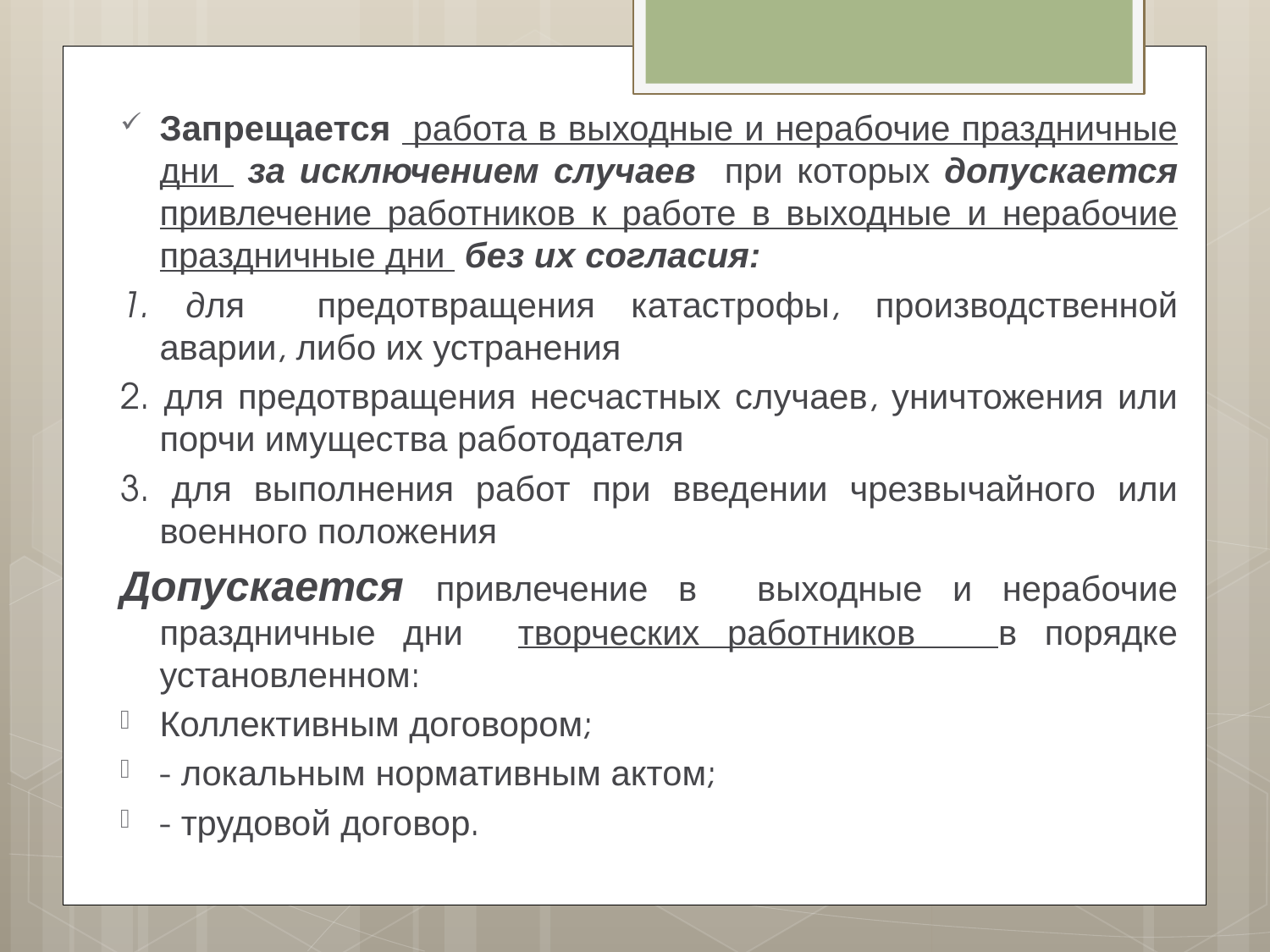

Запрещается  работа в выходные и нерабочие праздничные дни  за исключением случаев  при которых допускается привлечение работников к работе в выходные и нерабочие праздничные дни  без их согласия:
1. для  предотвращения катастрофы, производственной аварии, либо их устранения
2. для предотвращения несчастных случаев, уничтожения или порчи имущества работодателя
3. для выполнения работ при введении чрезвычайного или военного положения
Допускается привлечение в  выходные и нерабочие праздничные дни  творческих работников   в порядке установленном:
Коллективным договором;
- локальным нормативным актом;
- трудовой договор.